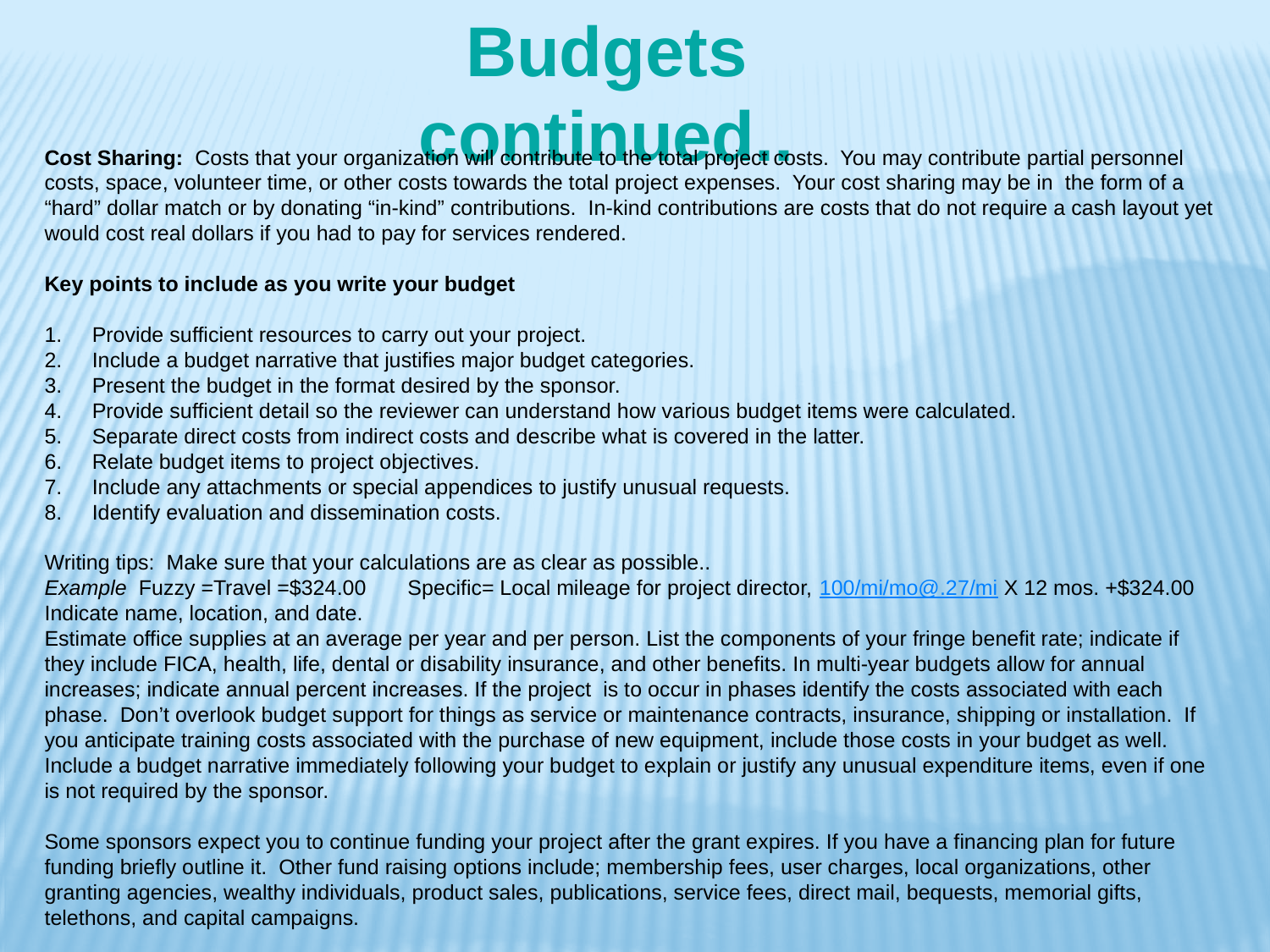

Budgets continued..
Cost Sharing:  Costs that your organization will contribute to the total project costs.  You may contribute partial personnel costs, space, volunteer time, or other costs towards the total project expenses.  Your cost sharing may be in  the form of a “hard” dollar match or by donating “in-kind” contributions.  In-kind contributions are costs that do not require a cash layout yet would cost real dollars if you had to pay for services rendered.

Key points to include as you write your budget

Provide sufficient resources to carry out your project.
Include a budget narrative that justifies major budget categories.
Present the budget in the format desired by the sponsor.
Provide sufficient detail so the reviewer can understand how various budget items were calculated.
Separate direct costs from indirect costs and describe what is covered in the latter.
Relate budget items to project objectives.
Include any attachments or special appendices to justify unusual requests.
Identify evaluation and dissemination costs.

Writing tips:  Make sure that your calculations are as clear as possible..
Example  Fuzzy =Travel =$324.00       Specific= Local mileage for project director, 100/mi/mo@.27/mi X 12 mos. +$324.00  Indicate name, location, and date.
Estimate office supplies at an average per year and per person. List the components of your fringe benefit rate; indicate if they include FICA, health, life, dental or disability insurance, and other benefits. In multi-year budgets allow for annual increases; indicate annual percent increases. If the project  is to occur in phases identify the costs associated with each phase.  Don’t overlook budget support for things as service or maintenance contracts, insurance, shipping or installation.  If you anticipate training costs associated with the purchase of new equipment, include those costs in your budget as well.  Include a budget narrative immediately following your budget to explain or justify any unusual expenditure items, even if one is not required by the sponsor.

Some sponsors expect you to continue funding your project after the grant expires. If you have a financing plan for future funding briefly outline it.  Other fund raising options include; membership fees, user charges, local organizations, other granting agencies, wealthy individuals, product sales, publications, service fees, direct mail, bequests, memorial gifts, telethons, and capital campaigns.